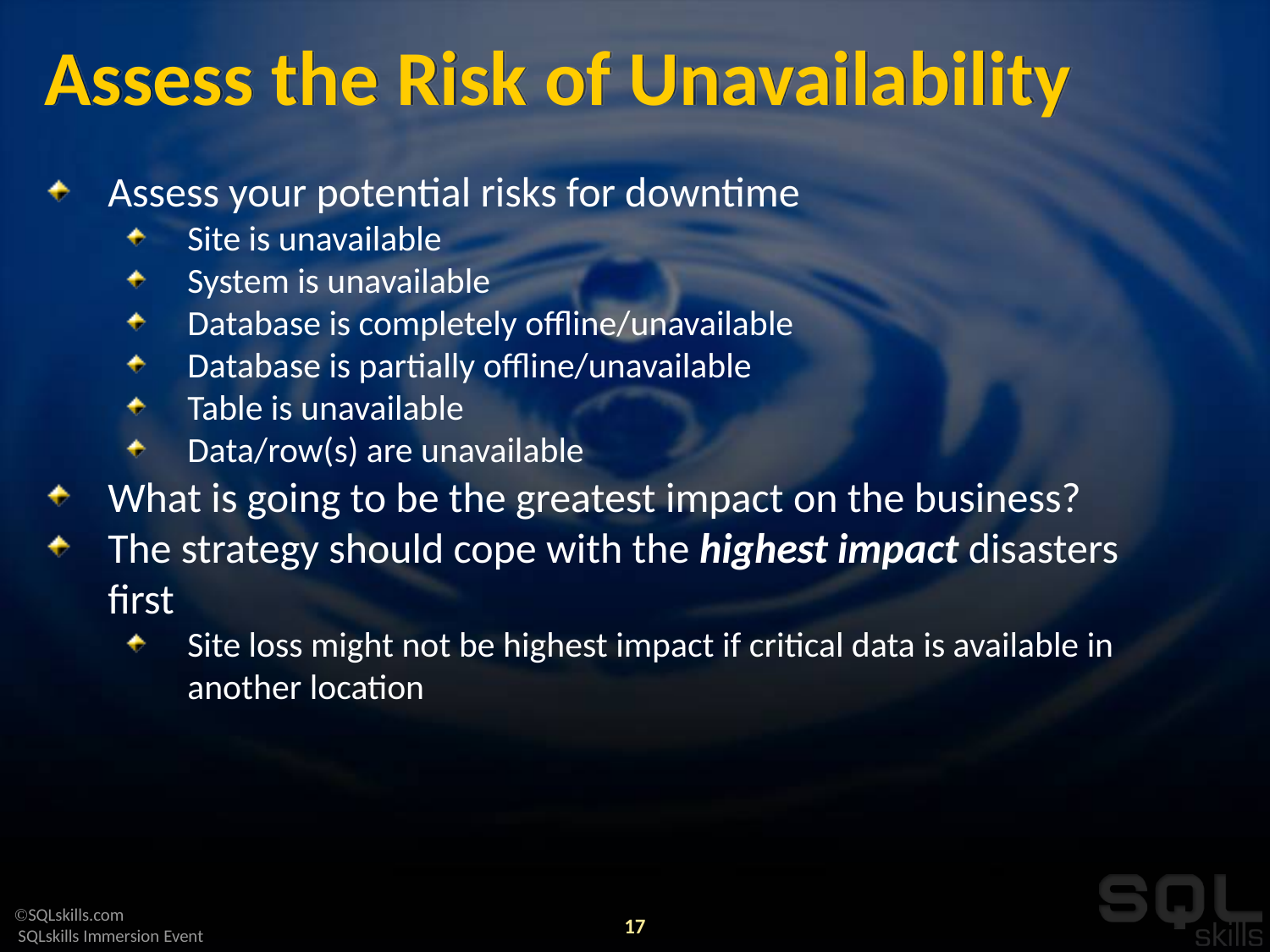

# Assess the Risk of Unavailability
Assess your potential risks for downtime
Site is unavailable
System is unavailable
Database is completely offline/unavailable
Database is partially offline/unavailable
Table is unavailable
Data/row(s) are unavailable
What is going to be the greatest impact on the business?
The strategy should cope with the highest impact disasters first
Site loss might not be highest impact if critical data is available in another location
17